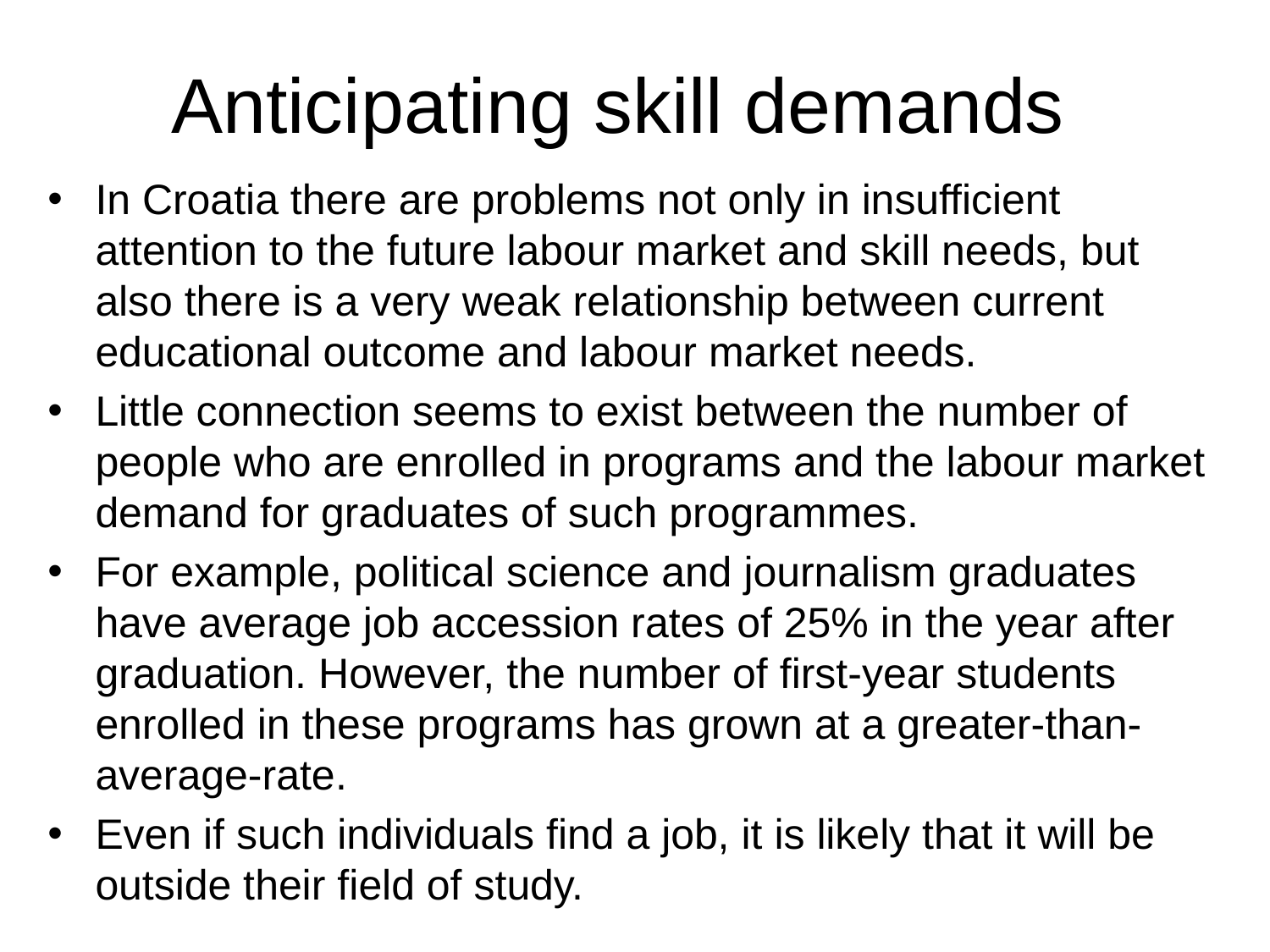

# Anticipating skill demands
In Croatia there are problems not only in insufficient attention to the future labour market and skill needs, but also there is a very weak relationship between current educational outcome and labour market needs.
Little connection seems to exist between the number of people who are enrolled in programs and the labour market demand for graduates of such programmes.
For example, political science and journalism graduates have average job accession rates of 25% in the year after graduation. However, the number of first-year students enrolled in these programs has grown at a greater-than-average-rate.
Even if such individuals find a job, it is likely that it will be outside their field of study.